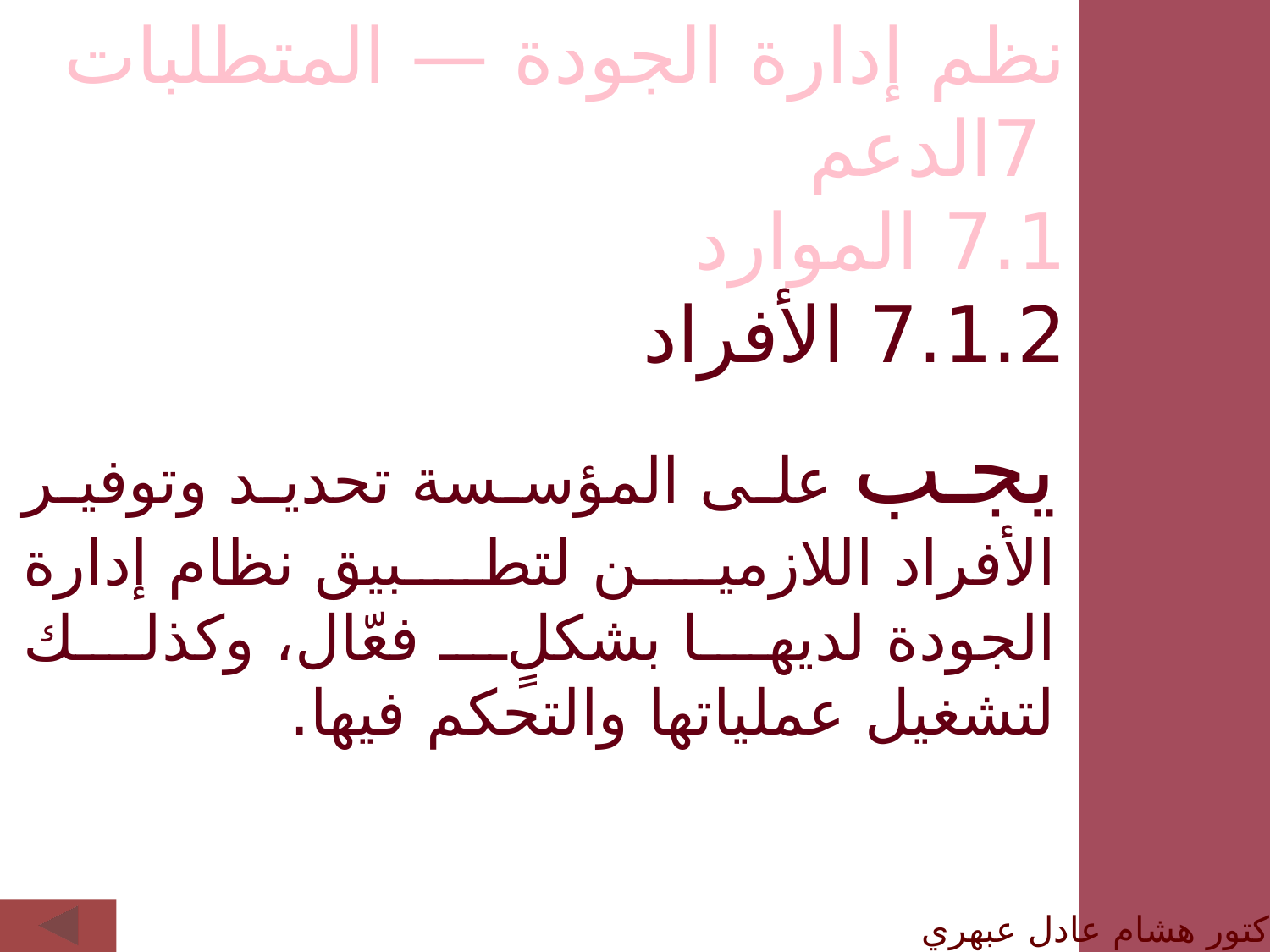

نظم إدارة الجودة — المتطلبات
 7الدعم
7.1 الموارد
7.1.2 الأفراد

يجب على المؤسسة تحديد وتوفير الأفراد اللازمين لتطبيق نظام إدارة الجودة لديها بشكلٍ فعّال، وكذلك لتشغيل عملياتها والتحكم فيها.

الدكتور هشام عادل عبهري